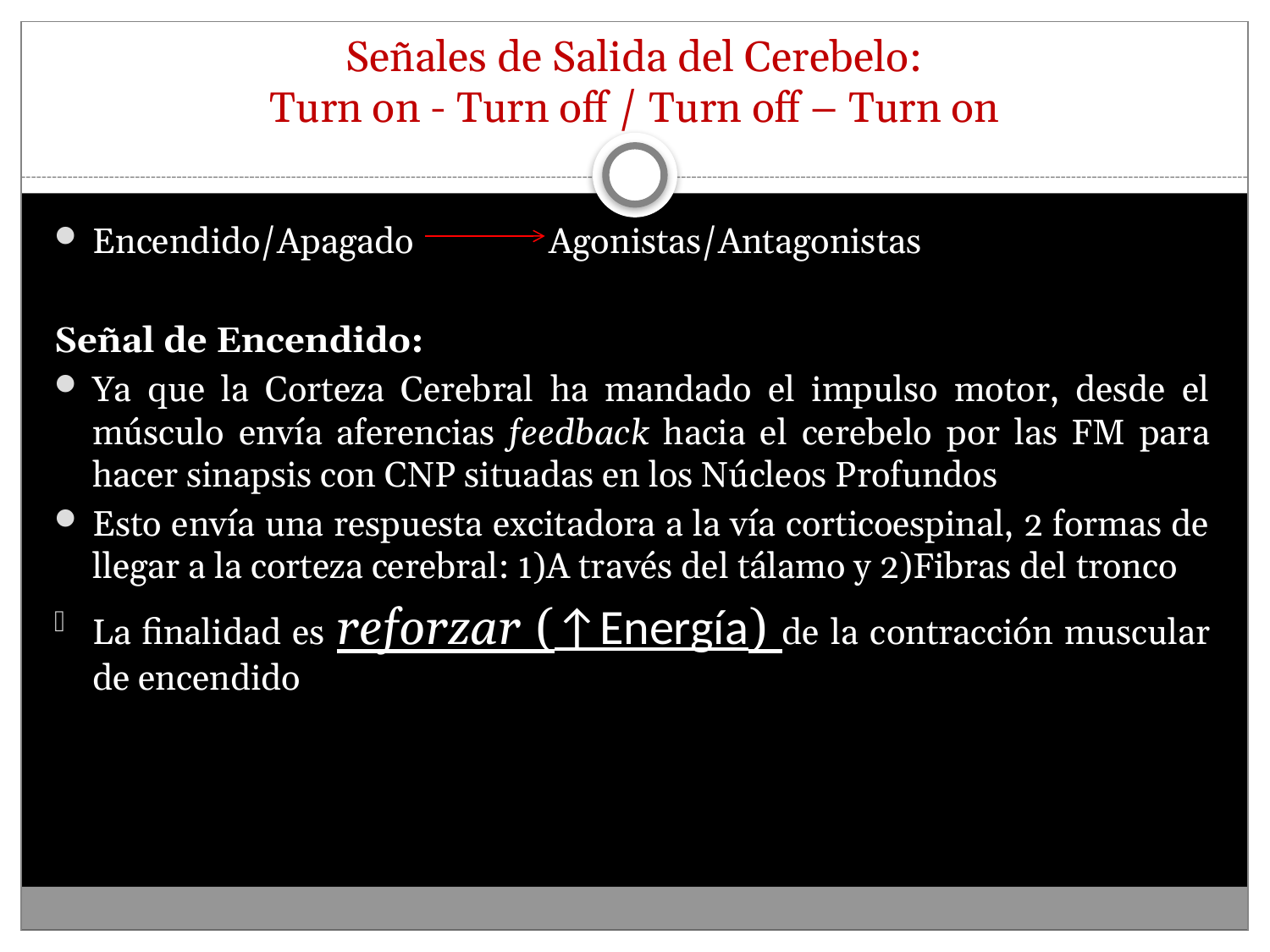

# Señales de Salida del Cerebelo: Turn on - Turn off / Turn off – Turn on
Encendido/Apagado                Agonistas/Antagonistas

Señal de Encendido:
Ya que la Corteza Cerebral ha mandado el impulso motor, desde el músculo envía aferencias feedback hacia el cerebelo por las FM para hacer sinapsis con CNP situadas en los Núcleos Profundos
Esto envía una respuesta excitadora a la vía corticoespinal, 2 formas de llegar a la corteza cerebral: 1)A través del tálamo y 2)Fibras del tronco
La finalidad es reforzar (↑Energía) de la contracción muscular de encendido